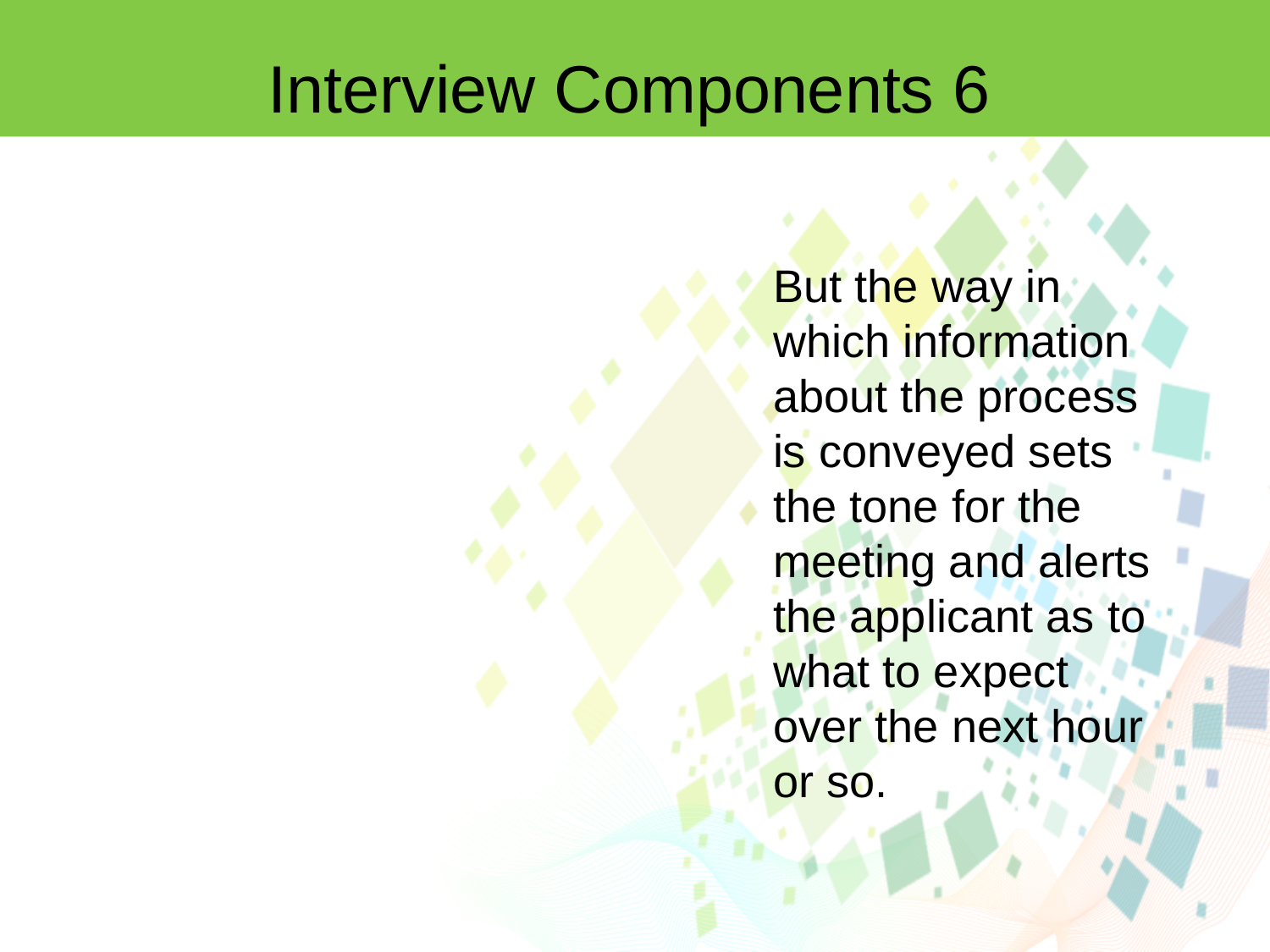

Interview Components 6
But the way in which information about the process is conveyed sets the tone for the meeting and alerts the applicant as to what to expect over the next hour or so.